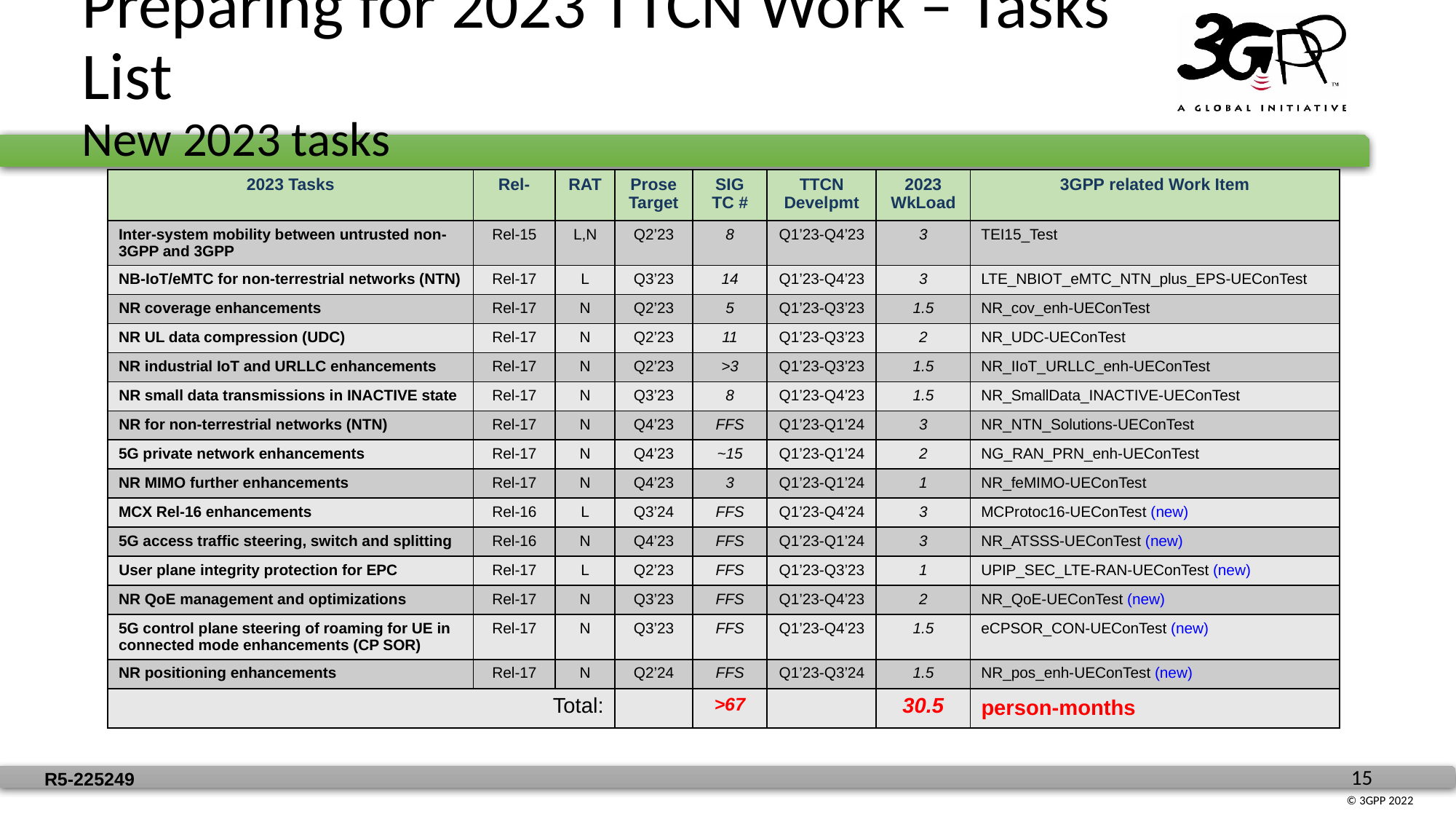

Preparing for 2023 TTCN Work – Tasks List
New 2023 tasks
| 2023 Tasks | Rel- | RAT | Prose Target | SIG TC # | TTCN Develpmt | 2023 WkLoad | 3GPP related Work Item |
| --- | --- | --- | --- | --- | --- | --- | --- |
| Inter-system mobility between untrusted non-3GPP and 3GPP | Rel-15 | L,N | Q2’23 | 8 | Q1’23-Q4’23 | 3 | TEI15\_Test |
| NB-IoT/eMTC for non-terrestrial networks (NTN) | Rel-17 | L | Q3’23 | 14 | Q1’23-Q4’23 | 3 | LTE\_NBIOT\_eMTC\_NTN\_plus\_EPS-UEConTest |
| NR coverage enhancements | Rel-17 | N | Q2’23 | 5 | Q1’23-Q3’23 | 1.5 | NR\_cov\_enh-UEConTest |
| NR UL data compression (UDC) | Rel-17 | N | Q2’23 | 11 | Q1’23-Q3’23 | 2 | NR\_UDC-UEConTest |
| NR industrial IoT and URLLC enhancements | Rel-17 | N | Q2’23 | >3 | Q1’23-Q3’23 | 1.5 | NR\_IIoT\_URLLC\_enh-UEConTest |
| NR small data transmissions in INACTIVE state | Rel-17 | N | Q3’23 | 8 | Q1’23-Q4’23 | 1.5 | NR\_SmallData\_INACTIVE-UEConTest |
| NR for non-terrestrial networks (NTN) | Rel-17 | N | Q4’23 | FFS | Q1’23-Q1’24 | 3 | NR\_NTN\_Solutions-UEConTest |
| 5G private network enhancements | Rel-17 | N | Q4’23 | ~15 | Q1’23-Q1’24 | 2 | NG\_RAN\_PRN\_enh-UEConTest |
| NR MIMO further enhancements | Rel-17 | N | Q4’23 | 3 | Q1’23-Q1’24 | 1 | NR\_feMIMO-UEConTest |
| MCX Rel-16 enhancements | Rel-16 | L | Q3’24 | FFS | Q1’23-Q4’24 | 3 | MCProtoc16-UEConTest (new) |
| 5G access traffic steering, switch and splitting | Rel-16 | N | Q4’23 | FFS | Q1’23-Q1’24 | 3 | NR\_ATSSS-UEConTest (new) |
| User plane integrity protection for EPC | Rel-17 | L | Q2’23 | FFS | Q1’23-Q3’23 | 1 | UPIP\_SEC\_LTE-RAN-UEConTest (new) |
| NR QoE management and optimizations | Rel-17 | N | Q3’23 | FFS | Q1’23-Q4’23 | 2 | NR\_QoE-UEConTest (new) |
| 5G control plane steering of roaming for UE in connected mode enhancements (CP SOR) | Rel-17 | N | Q3’23 | FFS | Q1’23-Q4’23 | 1.5 | eCPSOR\_CON-UEConTest (new) |
| NR positioning enhancements | Rel-17 | N | Q2’24 | FFS | Q1’23-Q3’24 | 1.5 | NR\_pos\_enh-UEConTest (new) |
| Total: |  |  |  | >67 |  | 30.5 | person-months |